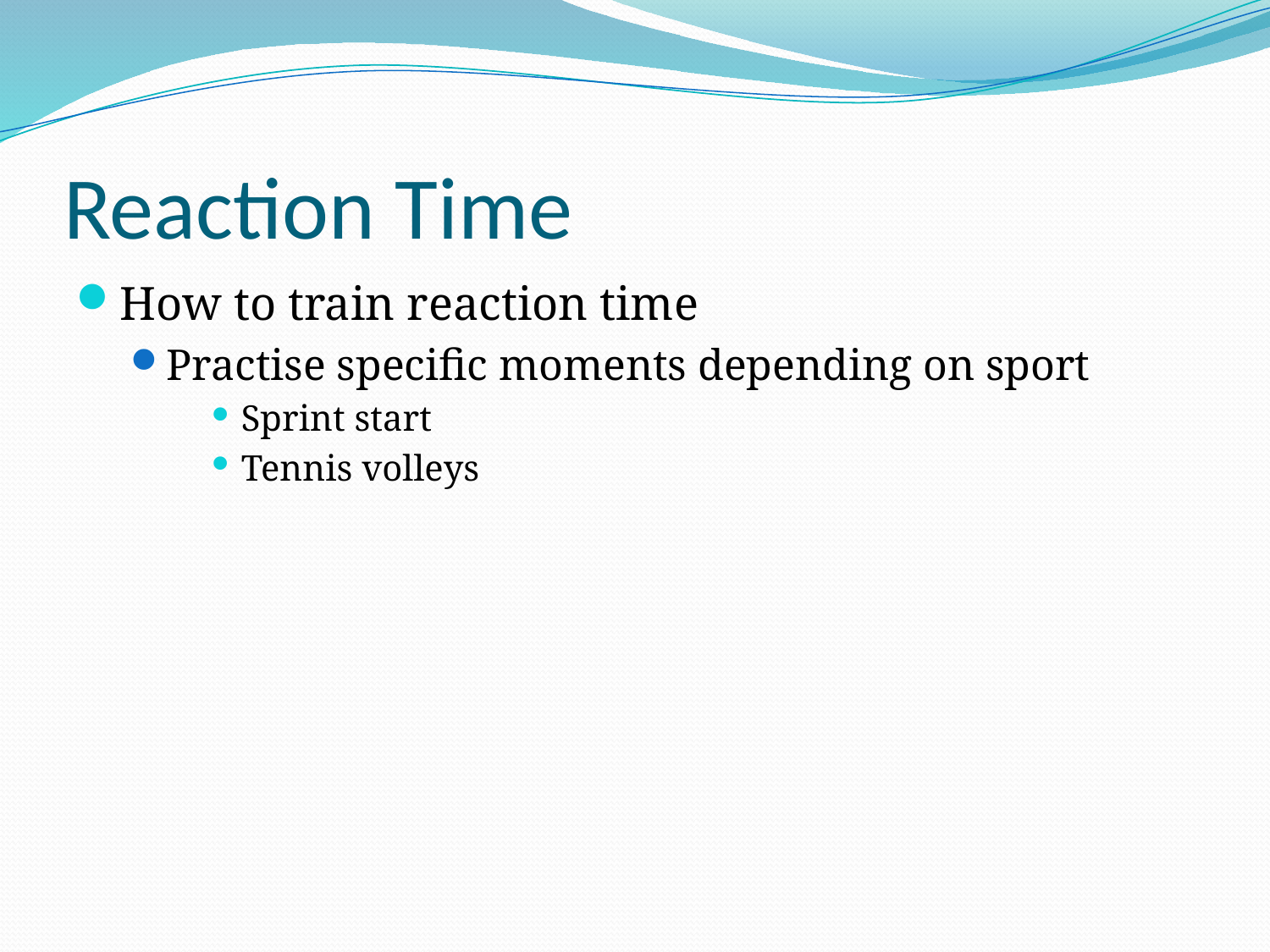

# Reaction Time
How to train reaction time
Practise specific moments depending on sport
Sprint start
Tennis volleys